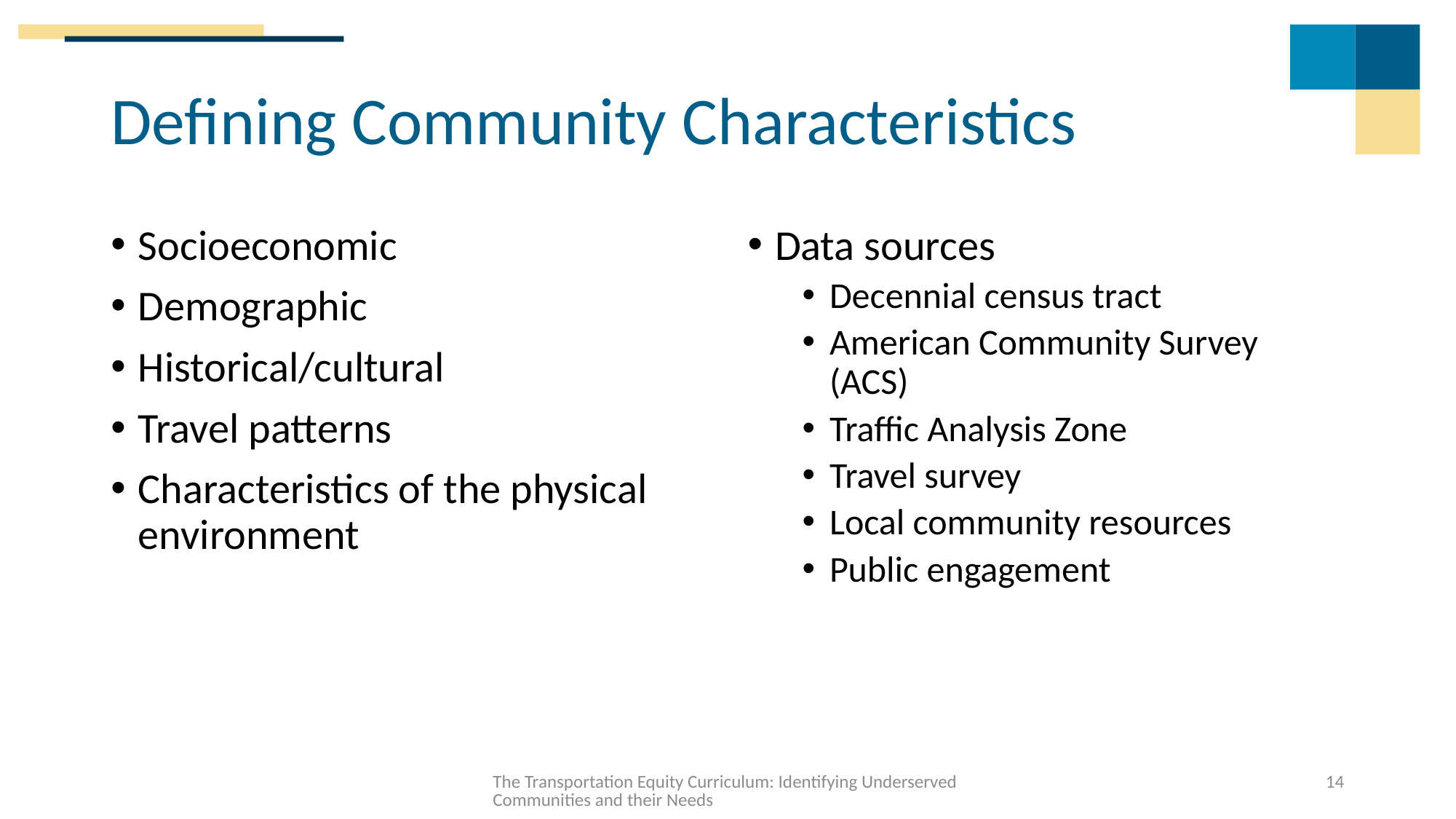

# Defining Community Characteristics
Socioeconomic
Demographic
Historical/cultural
Travel patterns
Characteristics of the physical environment

Data sources
Decennial census tract
American Community Survey (ACS)
Traffic Analysis Zone
Travel survey
Local community resources
Public engagement

The Transportation Equity Curriculum: Identifying Underserved Communities and their Needs
14